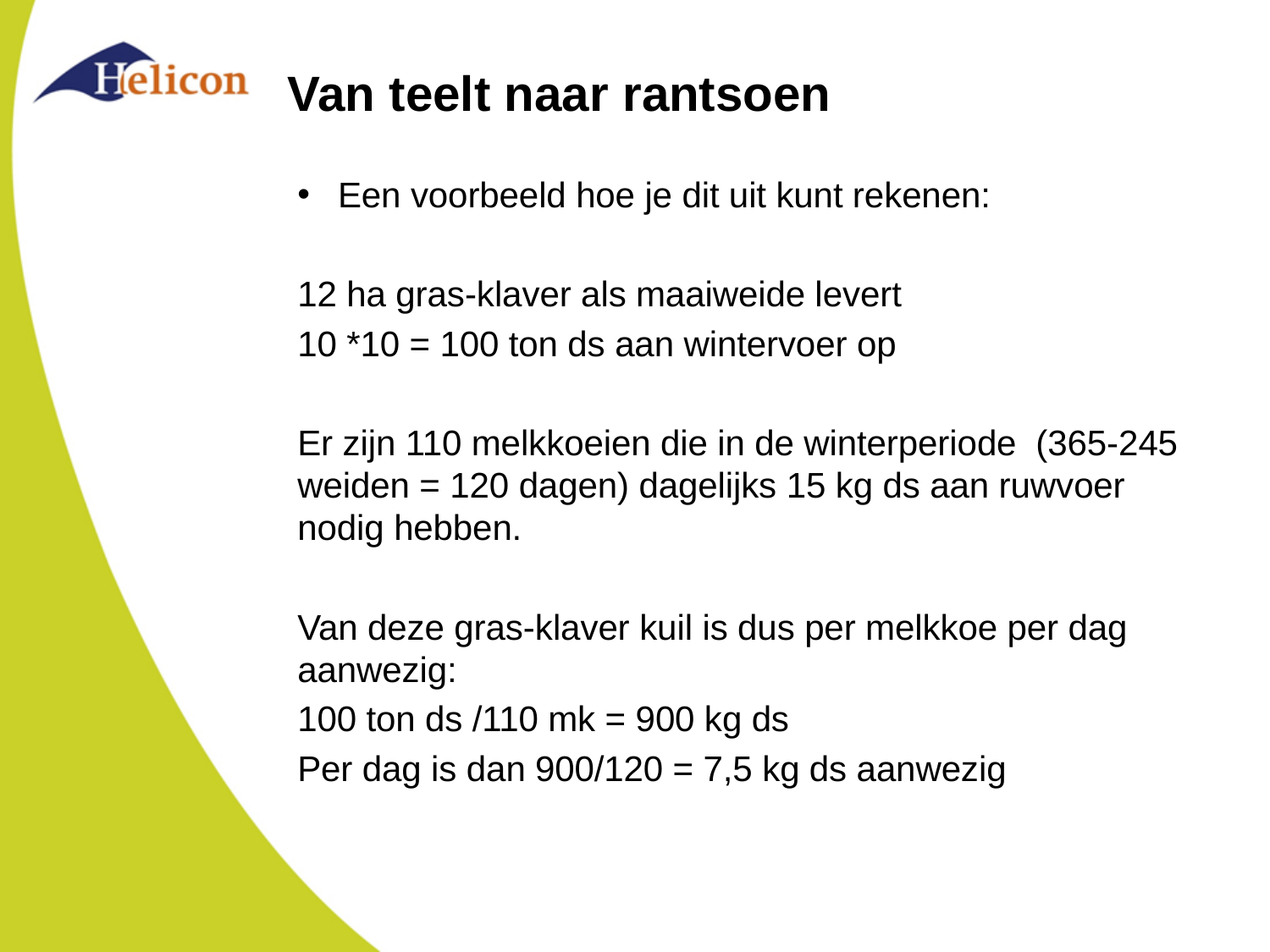

# Van teelt naar rantsoen
Een voorbeeld hoe je dit uit kunt rekenen:

12 ha gras-klaver als maaiweide levert
10 *10 = 100 ton ds aan wintervoer op

Er zijn 110 melkkoeien die in de winterperiode  (365-245 weiden = 120 dagen) dagelijks 15 kg ds aan ruwvoer nodig hebben.

Van deze gras-klaver kuil is dus per melkkoe per dag aanwezig:
100 ton ds /110 mk = 900 kg ds
Per dag is dan 900/120 = 7,5 kg ds aanwezig